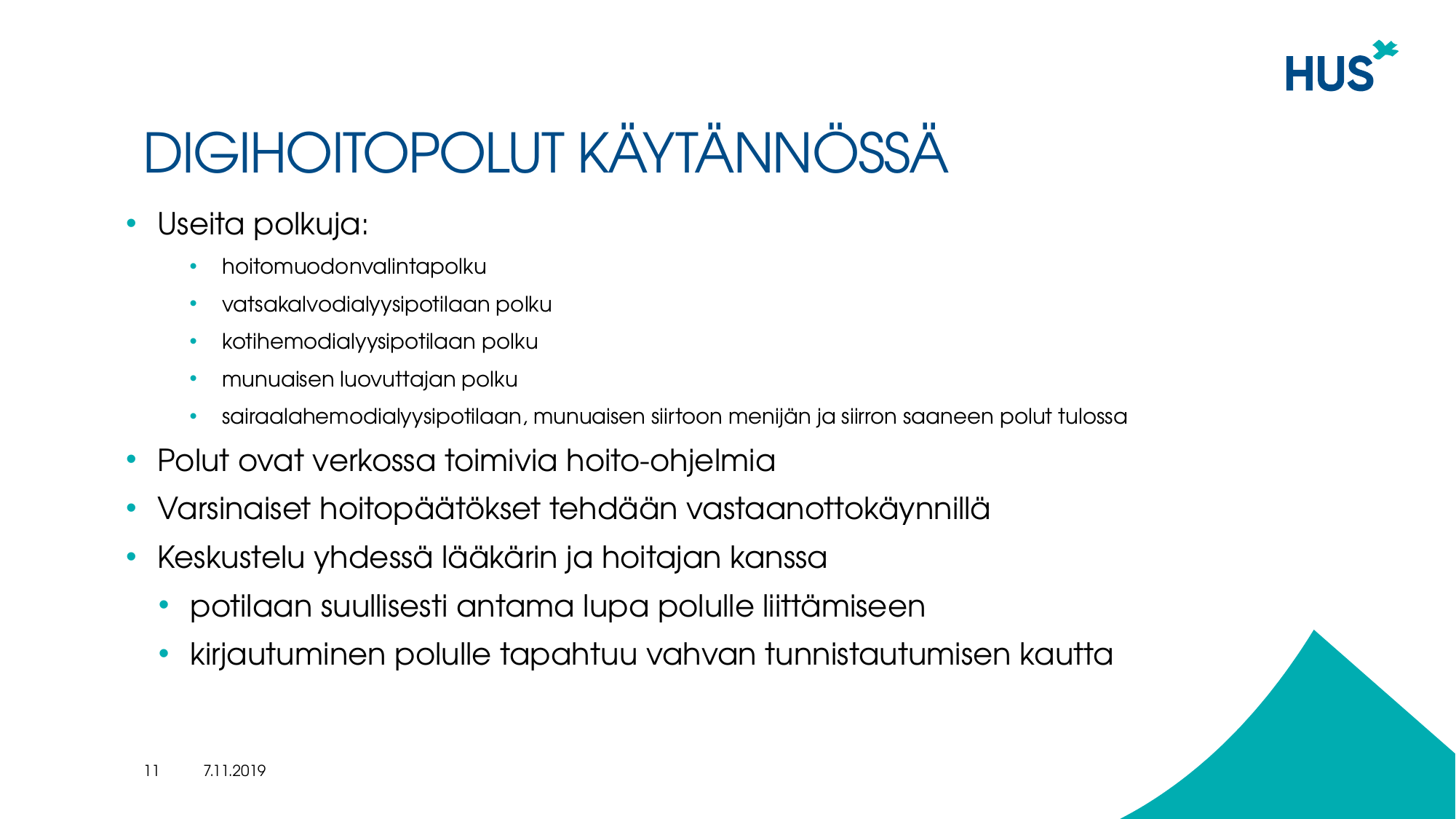

# DigiHoitopolut käytännössä
Useita polkuja:
hoitomuodonvalintapolku
vatsakalvodialyysipotilaan polku
kotihemodialyysipotilaan polku
munuaisen luovuttajan polku
sairaalahemodialyysipotilaan, munuaisen siirtoon menijän ja siirron saaneen polut tulossa
Polut ovat verkossa toimivia hoito-ohjelmia
Varsinaiset hoitopäätökset tehdään vastaanottokäynnillä
Keskustelu yhdessä lääkärin ja hoitajan kanssa
potilaan suullisesti antama lupa polulle liittämiseen
kirjautuminen polulle tapahtuu vahvan tunnistautumisen kautta

11
7.11.2019